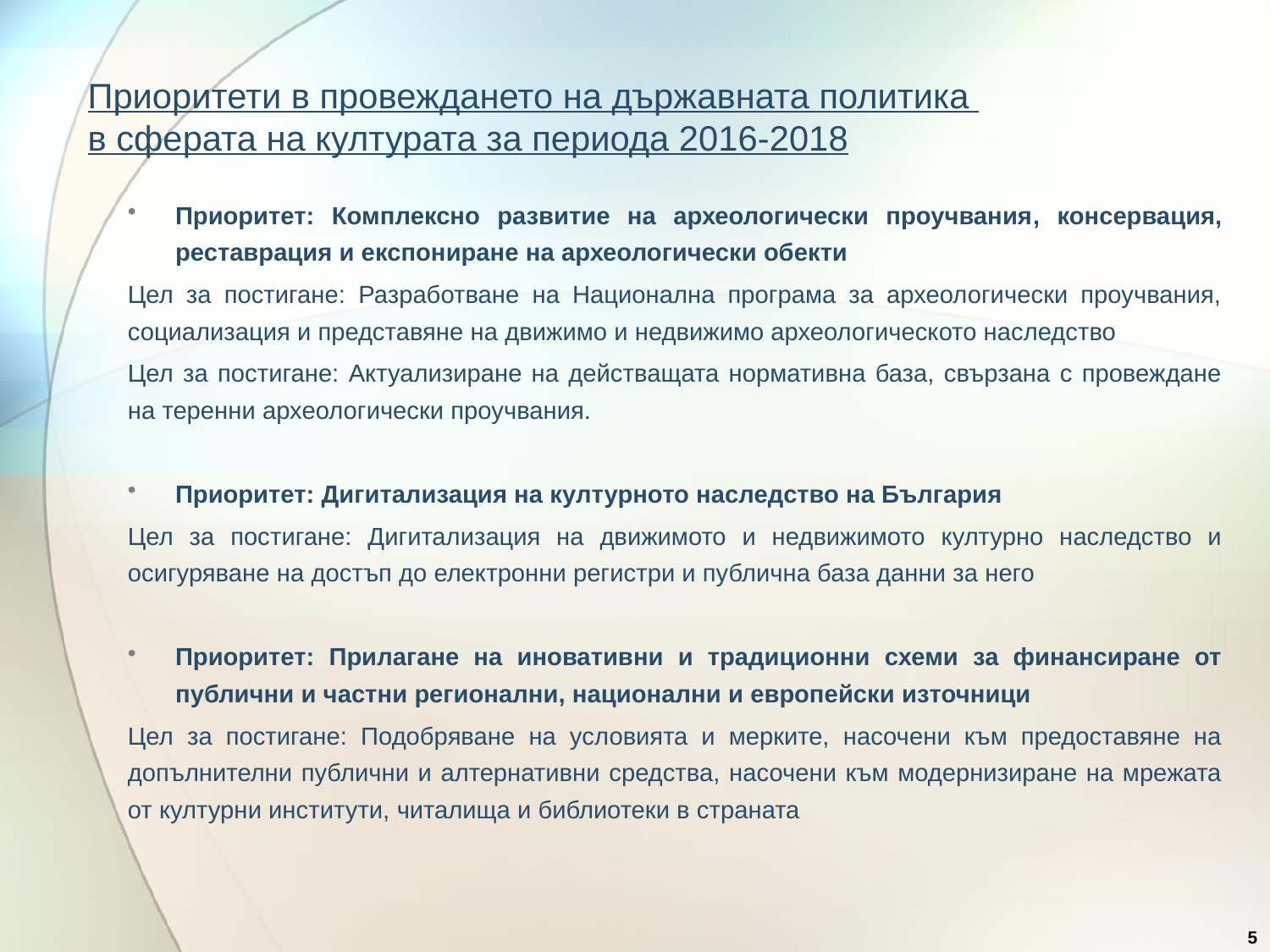

# Приоритети в провеждането на държавната политика в сферата на културата за периода 2016-2018
Приоритет: Комплексно развитие на археологически проучвания, консервация, реставрация и експониране на археологически обекти
Цел за постигане: Разработване на Национална програма за археологически проучвания, социализация и представяне на движимо и недвижимо археологическото наследство
Цел за постигане: Актуализиране на действащата нормативна база, свързана с провеждане на теренни археологически проучвания.

Приоритет: Дигитализация на културното наследство на България
Цел за постигане: Дигитализация на движимото и недвижимото културно наследство и осигуряване на достъп до електронни регистри и публична база данни за него

Приоритет: Прилагане на иновативни и традиционни схеми за финансиране от публични и частни регионални, национални и европейски източници
Цел за постигане: Подобряване на условията и мерките, насочени към предоставяне на допълнителни публични и алтернативни средства, насочени към модернизиране на мрежата от културни институти, читалища и библиотеки в страната

5